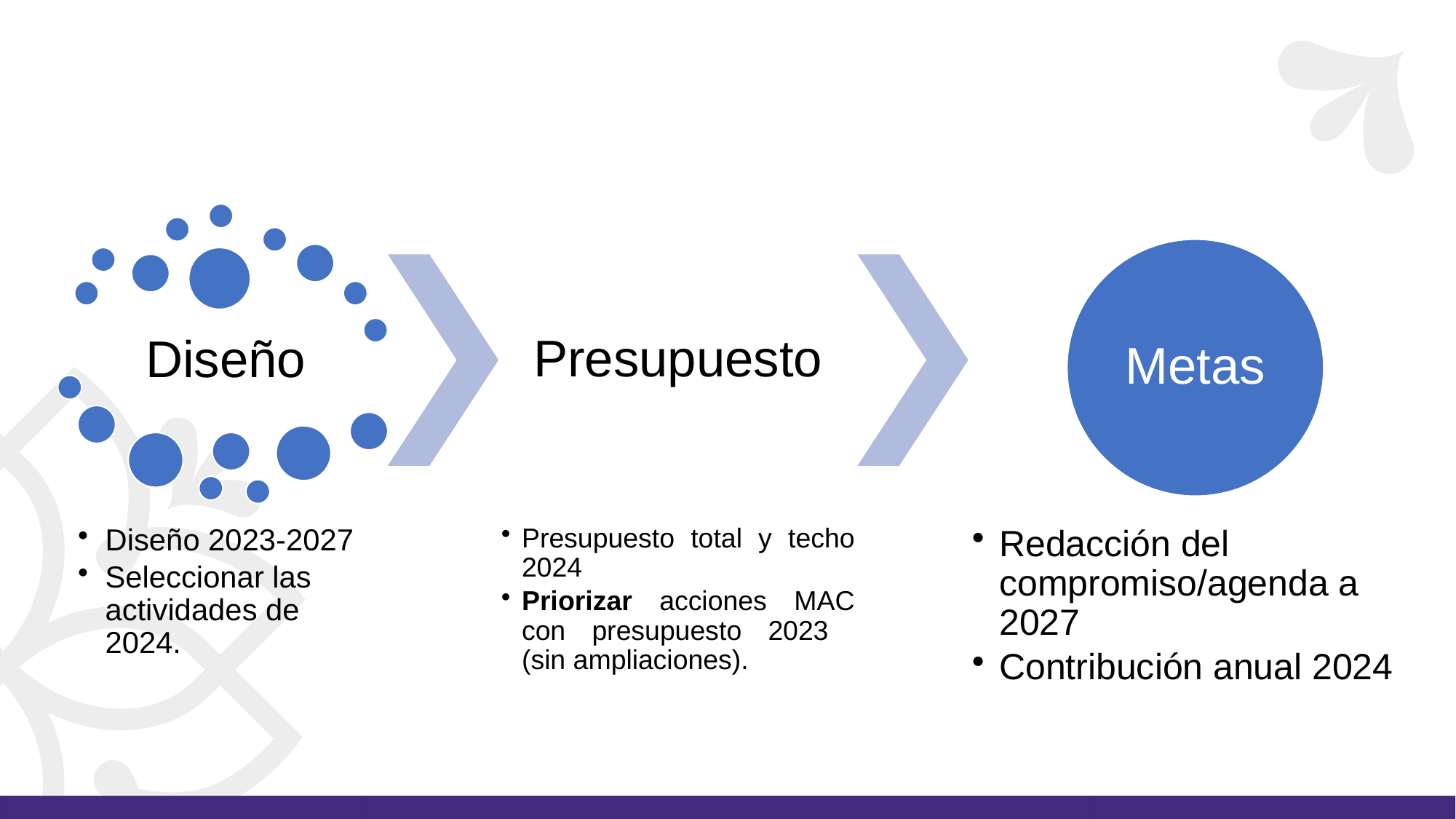

Diseño
Diseño 2023-2027
Seleccionar las actividades de 2024.
Presupuesto
Presupuesto total y techo 2024
Priorizar acciones MAC con presupuesto 2023
(sin ampliaciones).
Metas
Redacción del compromiso/agenda a 2027
Contribución anual 2024